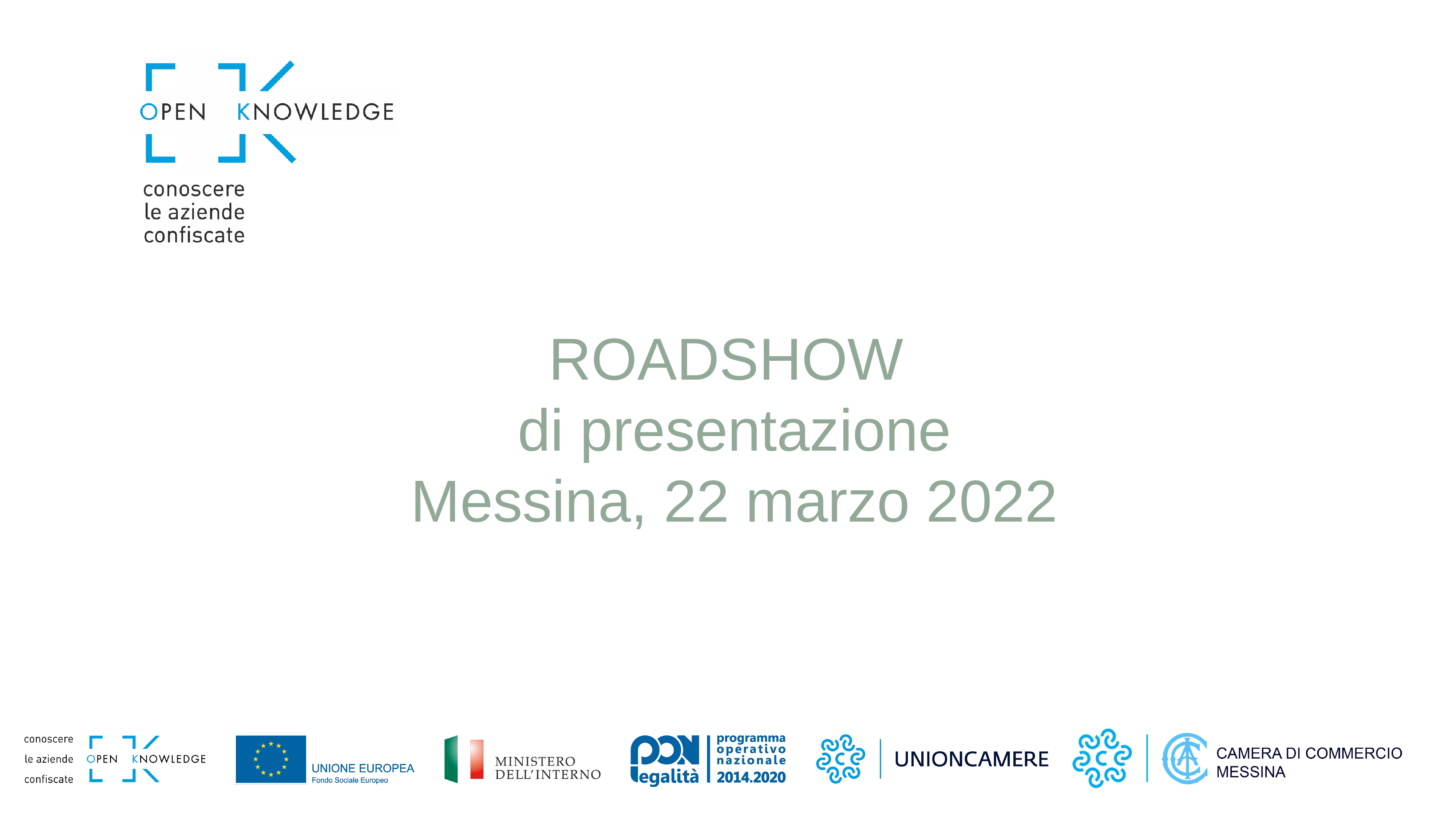

ROADSHOW
di presentazione
Messina, 22 marzo 2022